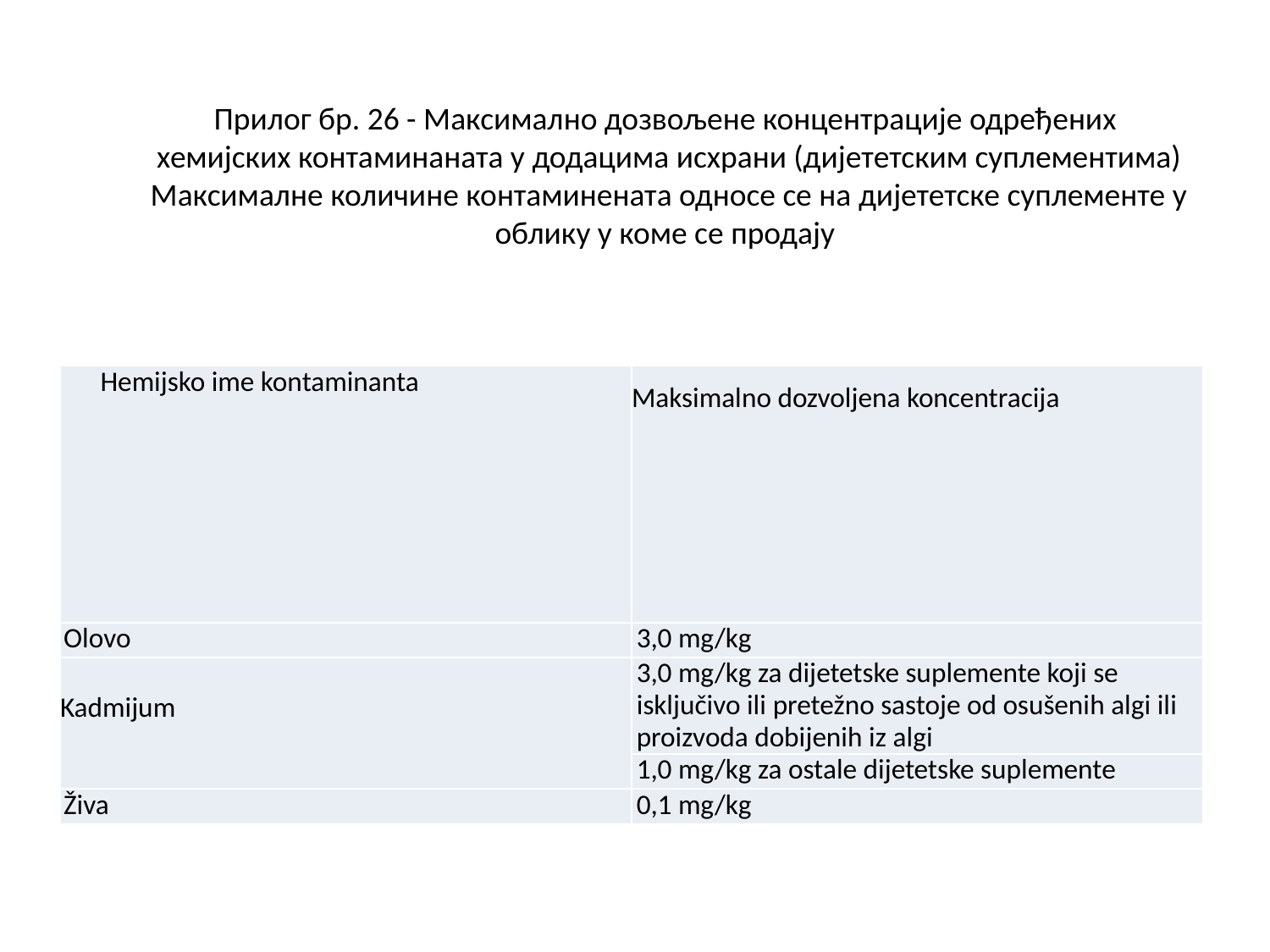

Прилог бр. 26 - Максимално дозвољене концентрације одређених
хемијских контаминаната у додацима исхрани (дијететским суплементима)
Максималне количине контаминената односе се на дијететске суплементе у облику у коме се продају

| Hemijsko ime kontaminanta | Maksimalno dozvoljena koncentracija |
| --- | --- |
| Olovo | 3,0 mg/kg |
| Kadmijum | 3,0 mg/kg za dijetetske suplemente koji se isključivo ili pretežno sastoje od osušenih algi ili proizvoda dobijenih iz algi |
|  | 1,0 mg/kg za ostale dijetetske suplemente |
| Živa | 0,1 mg/kg |